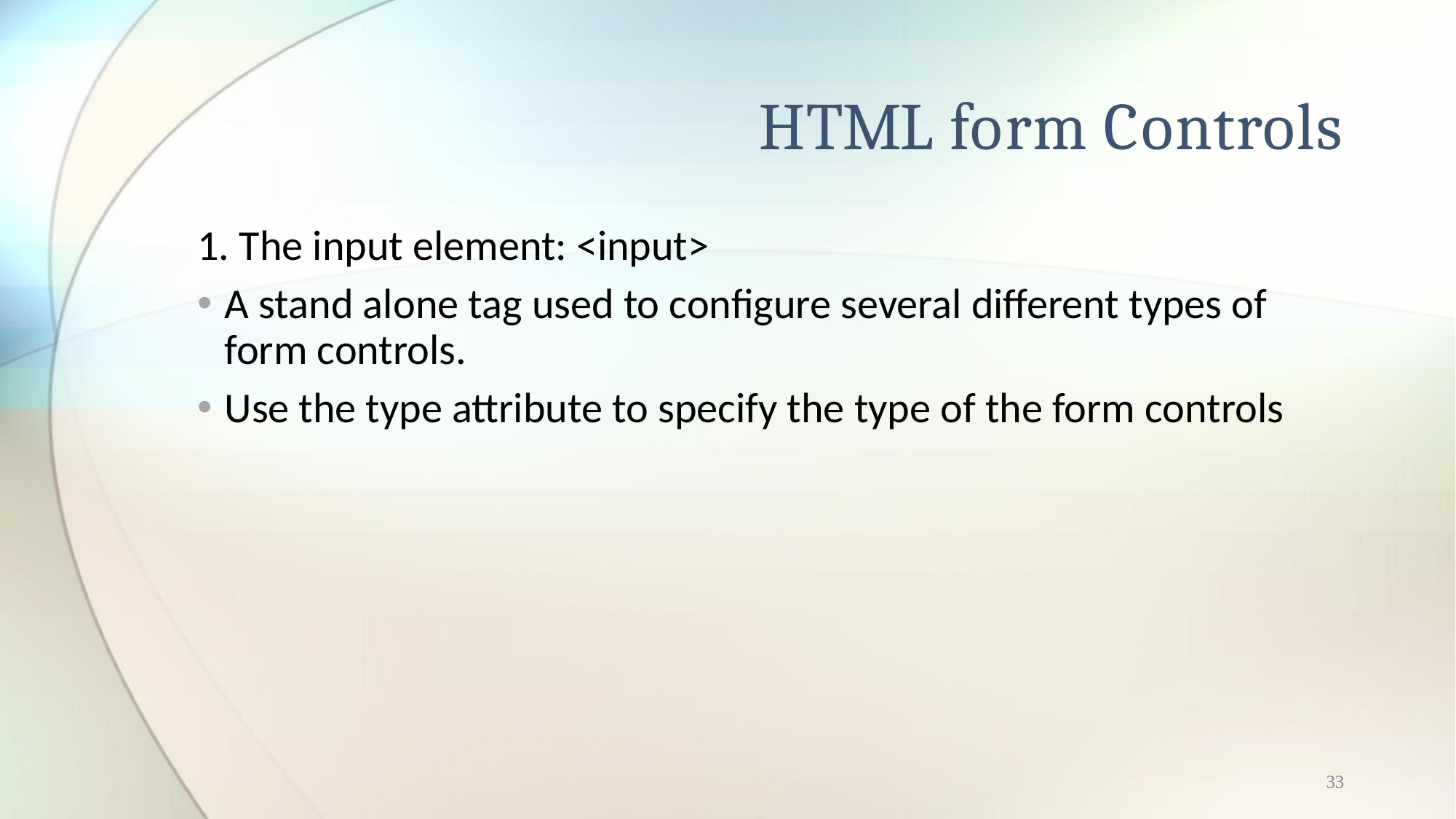

# HTML form Controls
1. The input element: <input>
A stand alone tag used to configure several different types of form controls.
Use the type attribute to specify the type of the form controls
33